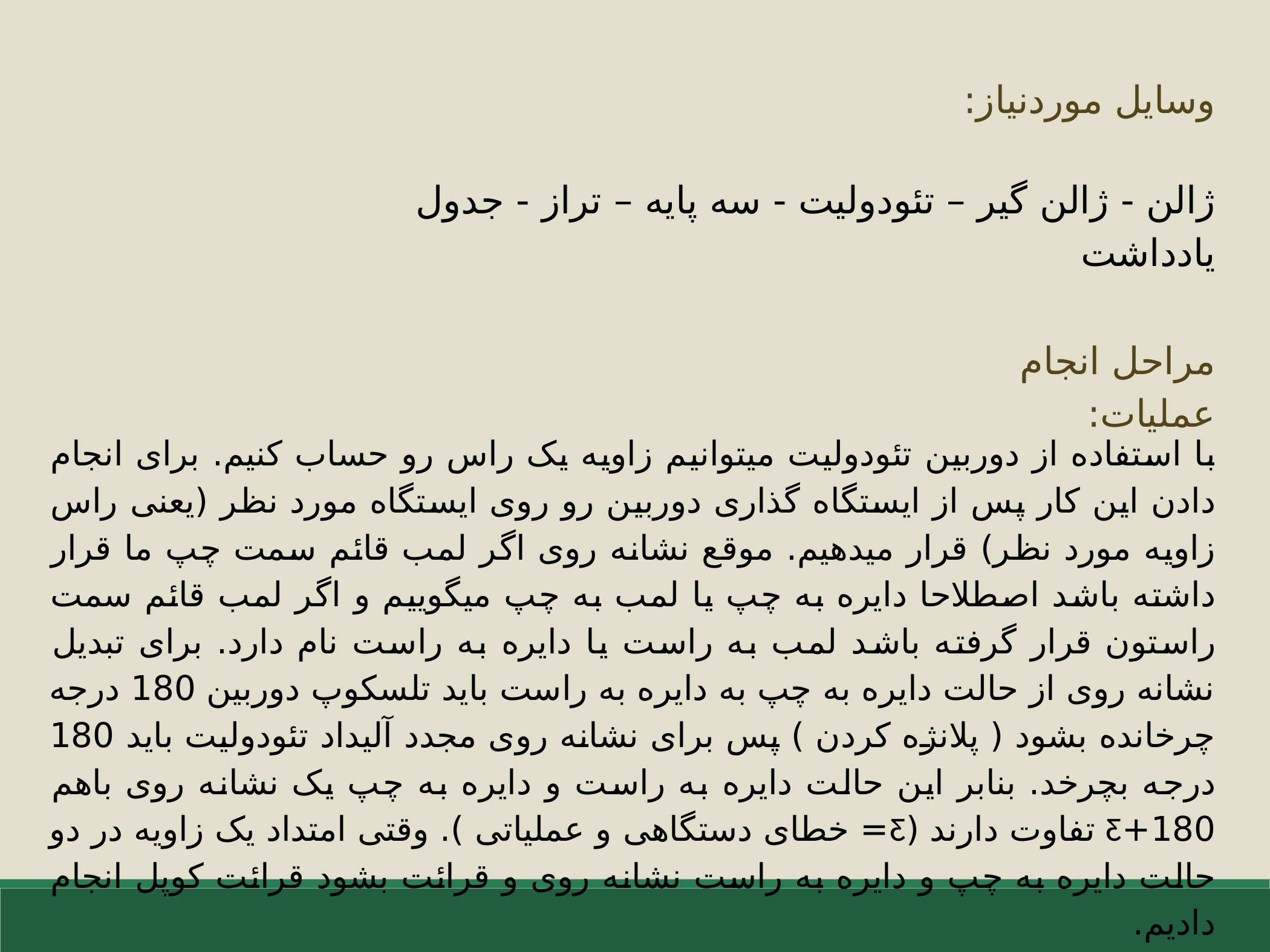

وسایل موردنیاز:

ژالن - ژالن گیر – تئودولیت - سه پایه – تراز - جدول یادداشت
مراحل انجام عملیات:

با استفاده از دوربین تئودولیت میتوانیم زاویه یک راس رو حساب کنیم. برای انجام دادن این کار پس از ایستگاه گذاری دوربین رو روی ایستگاه مورد نظر (یعنی راس زاویه مورد نظر) قرار میدهیم. موقع نشانه روی اگر لمب قائم سمت چپ ما قرار داشته باشد اصطلاحا دایره به چپ یا لمب به چپ میگوییم و اگر لمب قائم سمت راستون قرار گرفته باشد لمب به راست یا دایره به راست نام دارد. برای تبدیل نشانه روی از حالت دایره به چپ به دایره به راست باید تلسکوپ دوربین 180 درجه چرخانده بشود ( پلانژه کردن ) پس برای نشانه روی مجدد آلیداد تئودولیت باید 180 درجه بچرخد. بنابر این حالت دایره به راست و دایره به چپ یک نشانه روی باهم 180+Ƹ تفاوت دارند (Ƹ= خطای دستگاهی و عملیاتی ). وقتی امتداد یک زاویه در دو حالت دایره به چپ و دایره به راست نشانه روی و قرائت بشود قرائت کوپل انجام دادیم.